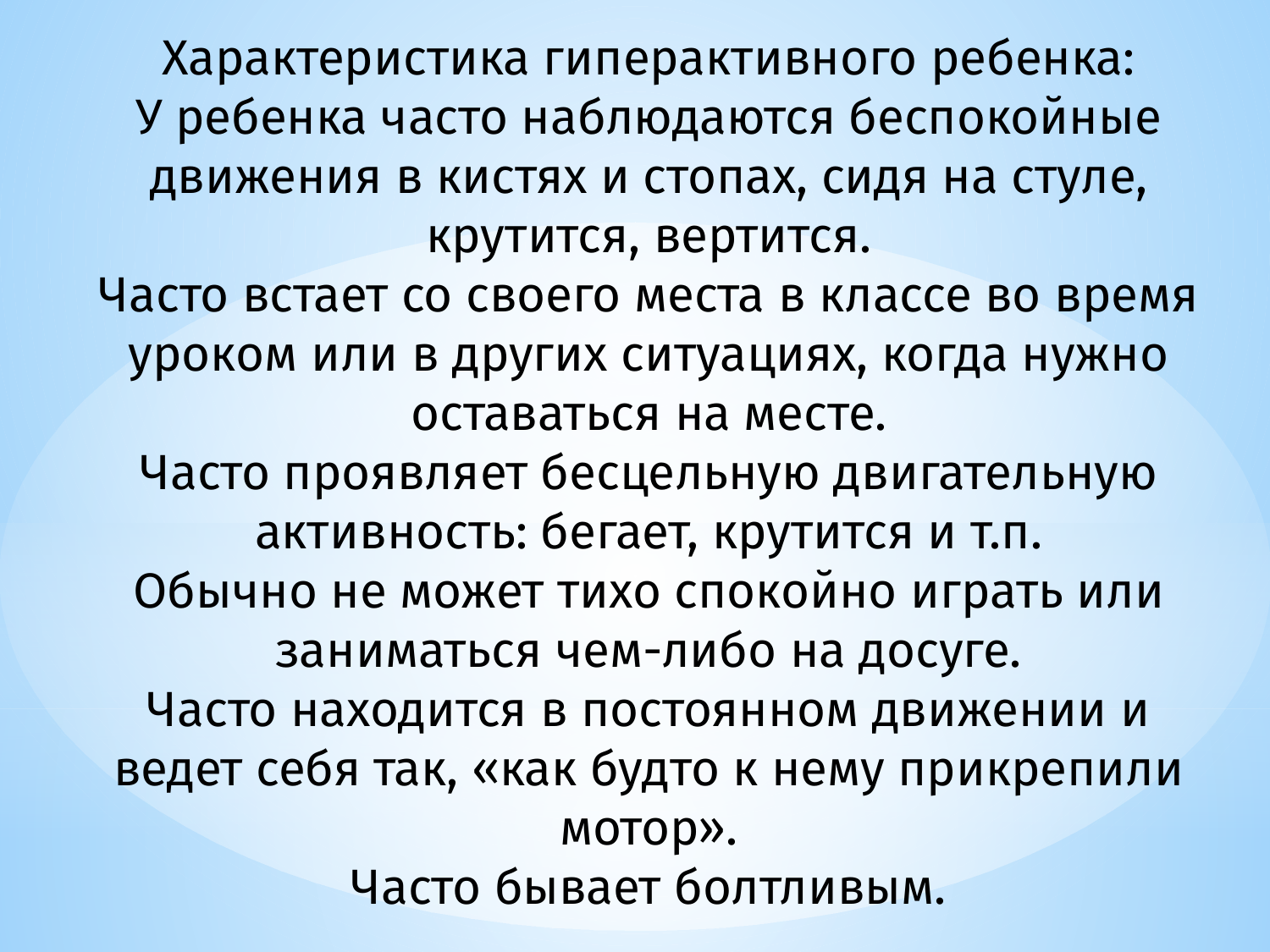

Характеристика гиперактивного ребенка:
У ребенка часто наблюдаются беспокойные движения в кистях и стопах, сидя на стуле, крутится, вертится.
Часто встает со своего места в классе во время уроком или в других ситуациях, когда нужно оставаться на месте.
Часто проявляет бесцельную двигательную активность: бегает, крутится и т.п.
Обычно не может тихо спокойно играть или заниматься чем-либо на досуге.
Часто находится в постоянном движении и ведет себя так, «как будто к нему прикрепили мотор».
Часто бывает болтливым.